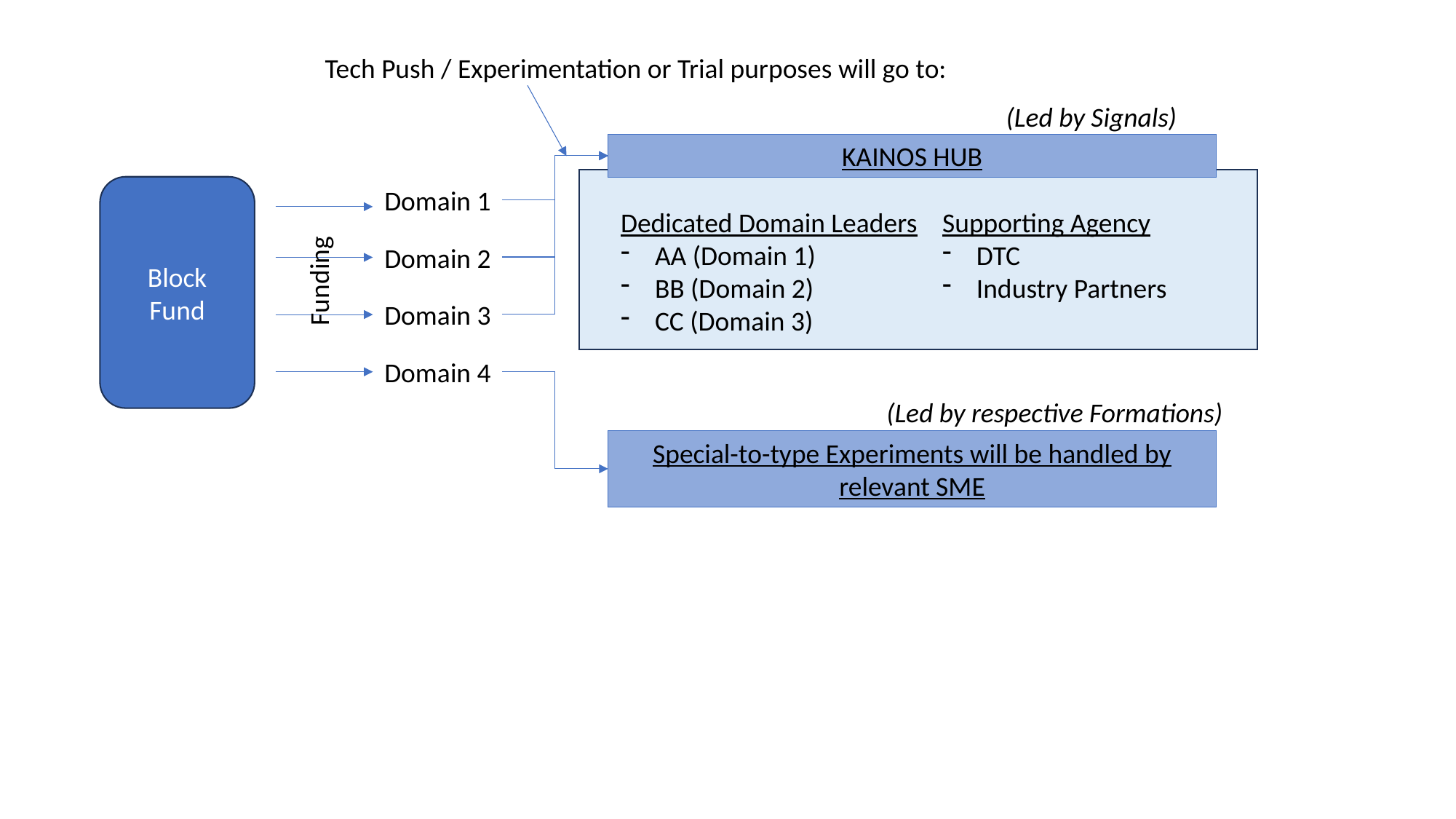

Tech Push / Experimentation or Trial purposes will go to:
(Led by Signals)
KAINOS HUB

Block Fund
Domain 1
Dedicated Domain Leaders
AA (Domain 1)
BB (Domain 2)
CC (Domain 3)
Supporting Agency
DTC
Industry Partners
Domain 2
Funding
Domain 3
Domain 4
(Led by respective Formations)
Special-to-type Experiments will be handled by relevant SME